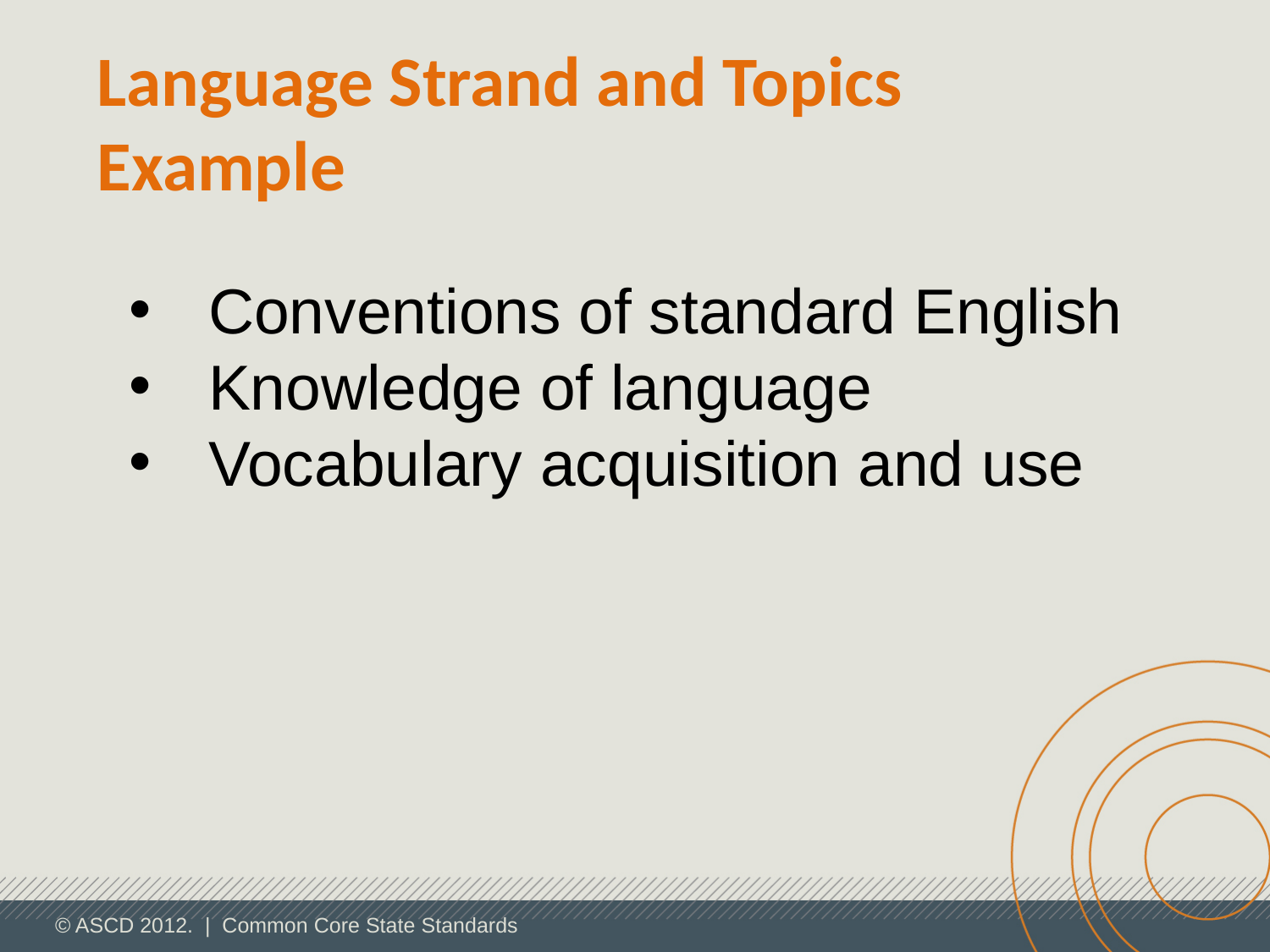

Language Strand and Topics Example
Conventions of standard English
Knowledge of language
Vocabulary acquisition and use
© ASCD 2012.  |  Common Core State Standards